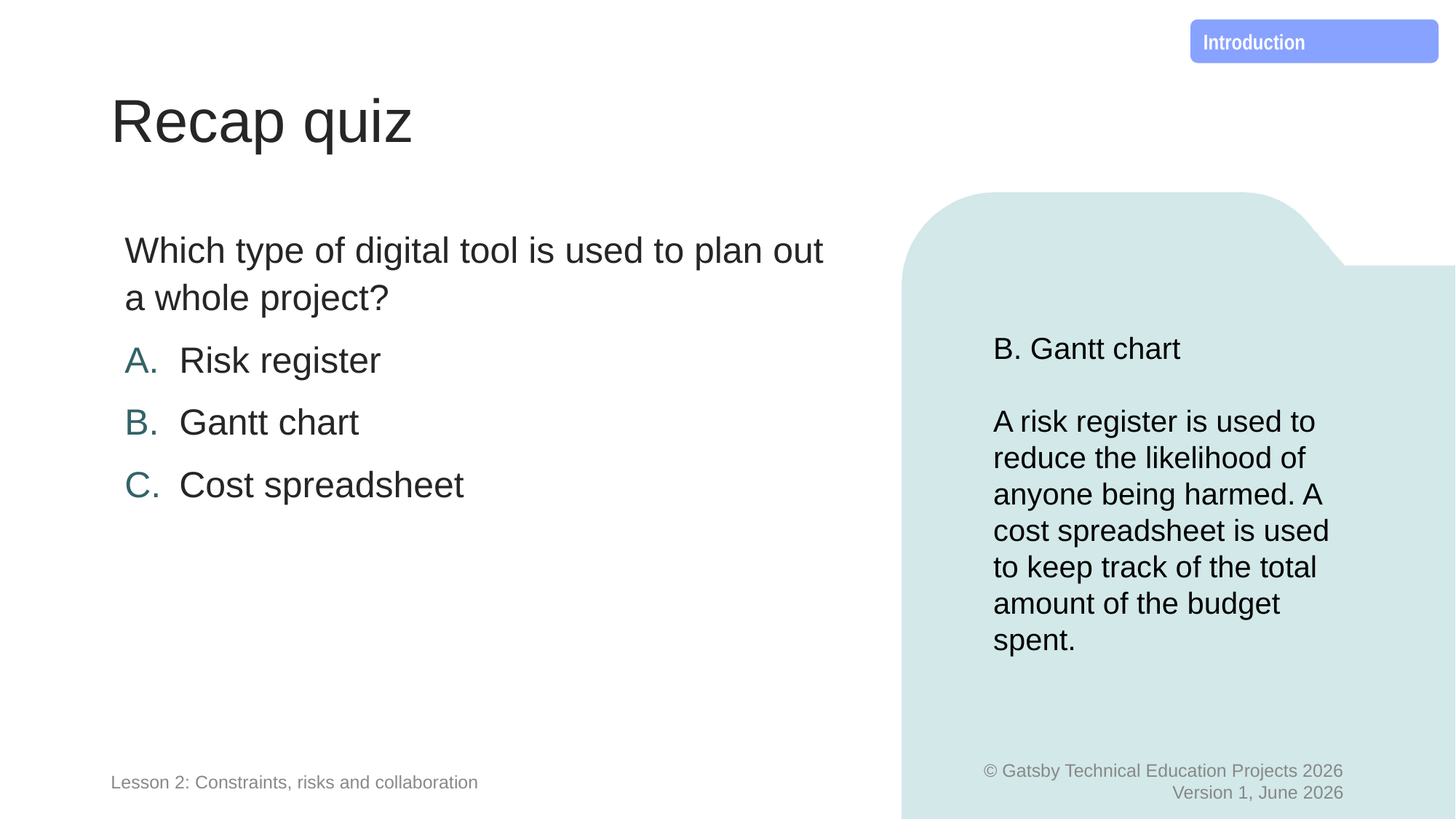

Introduction
# Recap quiz
Which type of digital tool is used to plan out a whole project?
Risk register
Gantt chart
Cost spreadsheet

B. Gantt chart

A risk register is used to reduce the likelihood of anyone being harmed. A cost spreadsheet is used to keep track of the total amount of the budget spent.
Lesson 2: Constraints, risks and collaboration